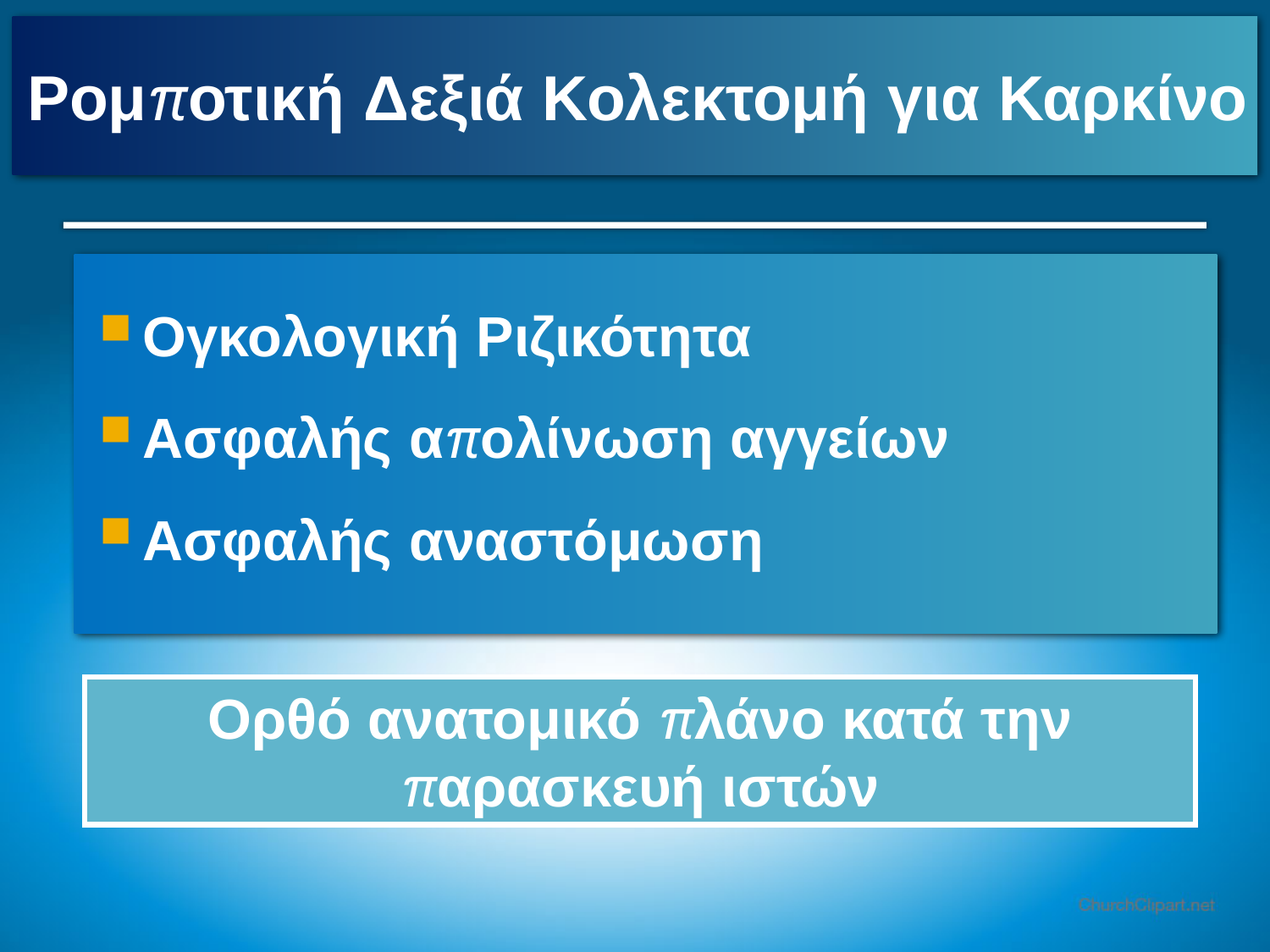

# Ρομποτική Δεξιά Κολεκτομή για Καρκίνο
Ογκολογική Ριζικότητα
Ασφαλής απολίνωση αγγείων
Ασφαλής αναστόμωση
Ορθό ανατομικό πλάνο κατά την παρασκευή ιστών